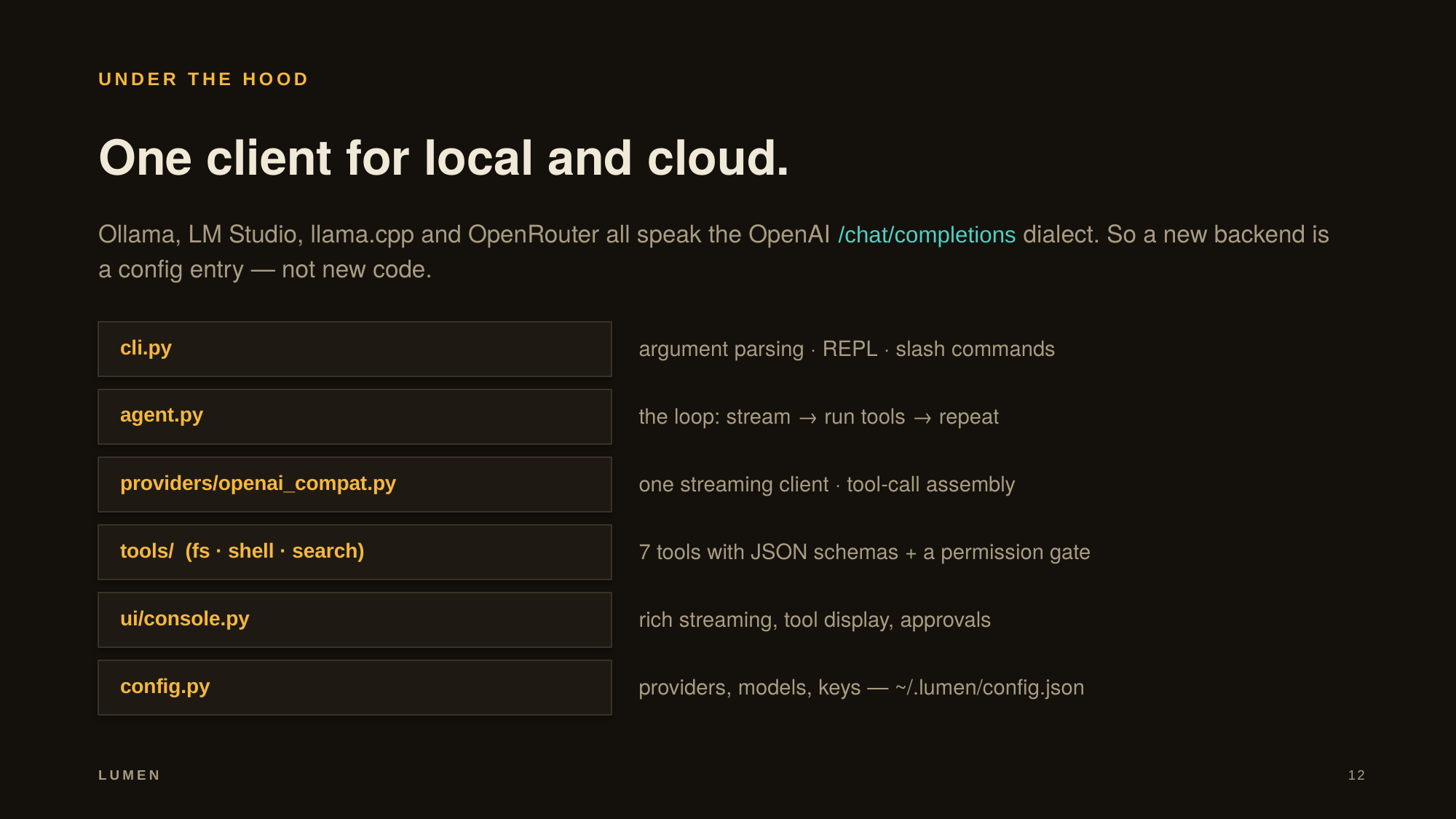

UNDER THE HOOD
One client for local and cloud.
Ollama, LM Studio, llama.cpp and OpenRouter all speak the OpenAI /chat/completions dialect. So a new backend is a config entry — not new code.

cli.py
argument parsing · REPL · slash commands

agent.py
the loop: stream → run tools → repeat

providers/openai_compat.py
one streaming client · tool-call assembly

tools/  (fs · shell · search)
7 tools with JSON schemas + a permission gate

ui/console.py
rich streaming, tool display, approvals

config.py
providers, models, keys — ~/.lumen/config.json
LUMEN
12